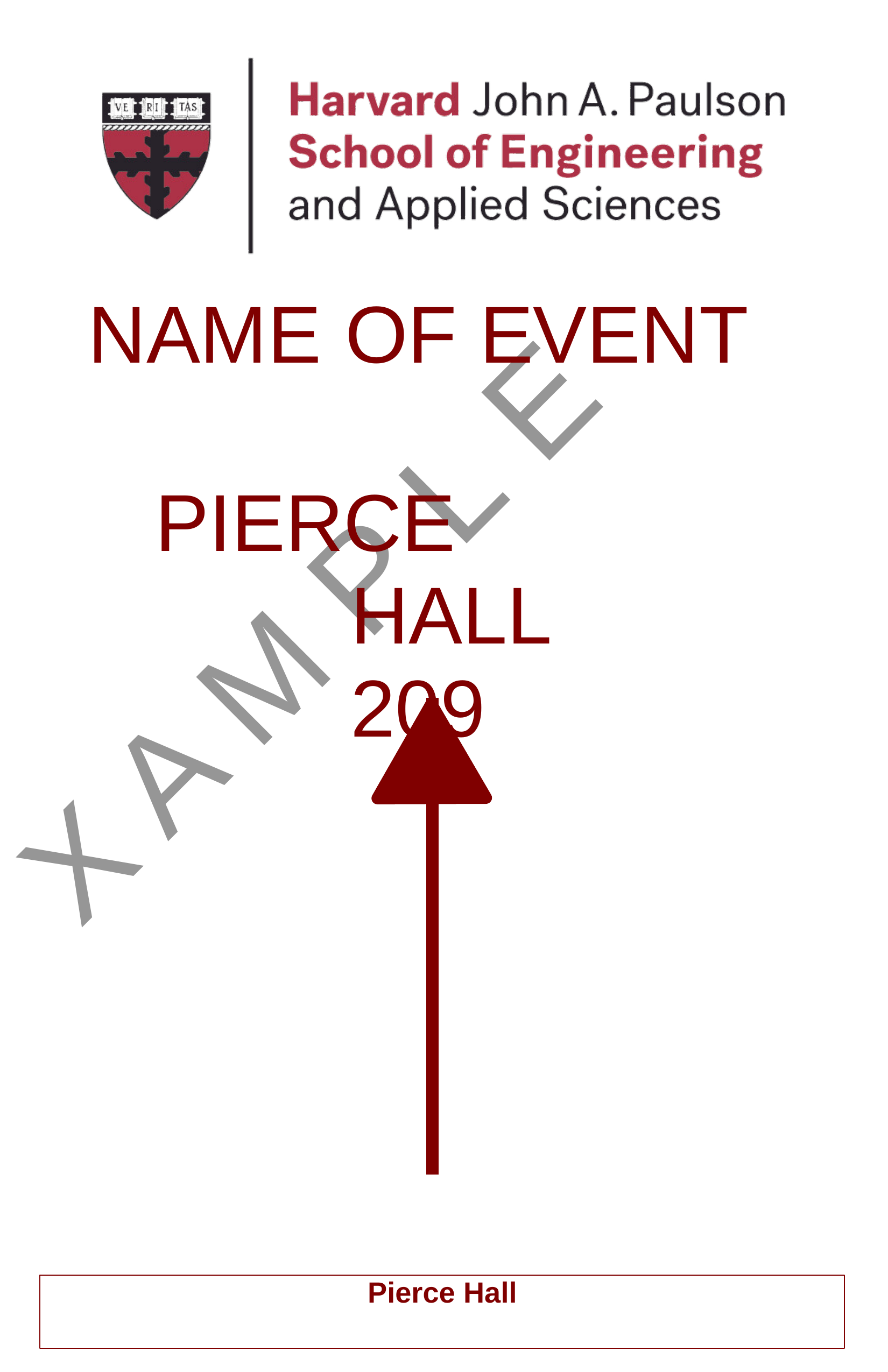

NAME	OF	EVENT
PIERCE	HALL  209
X A M P L E

Pierce Hall